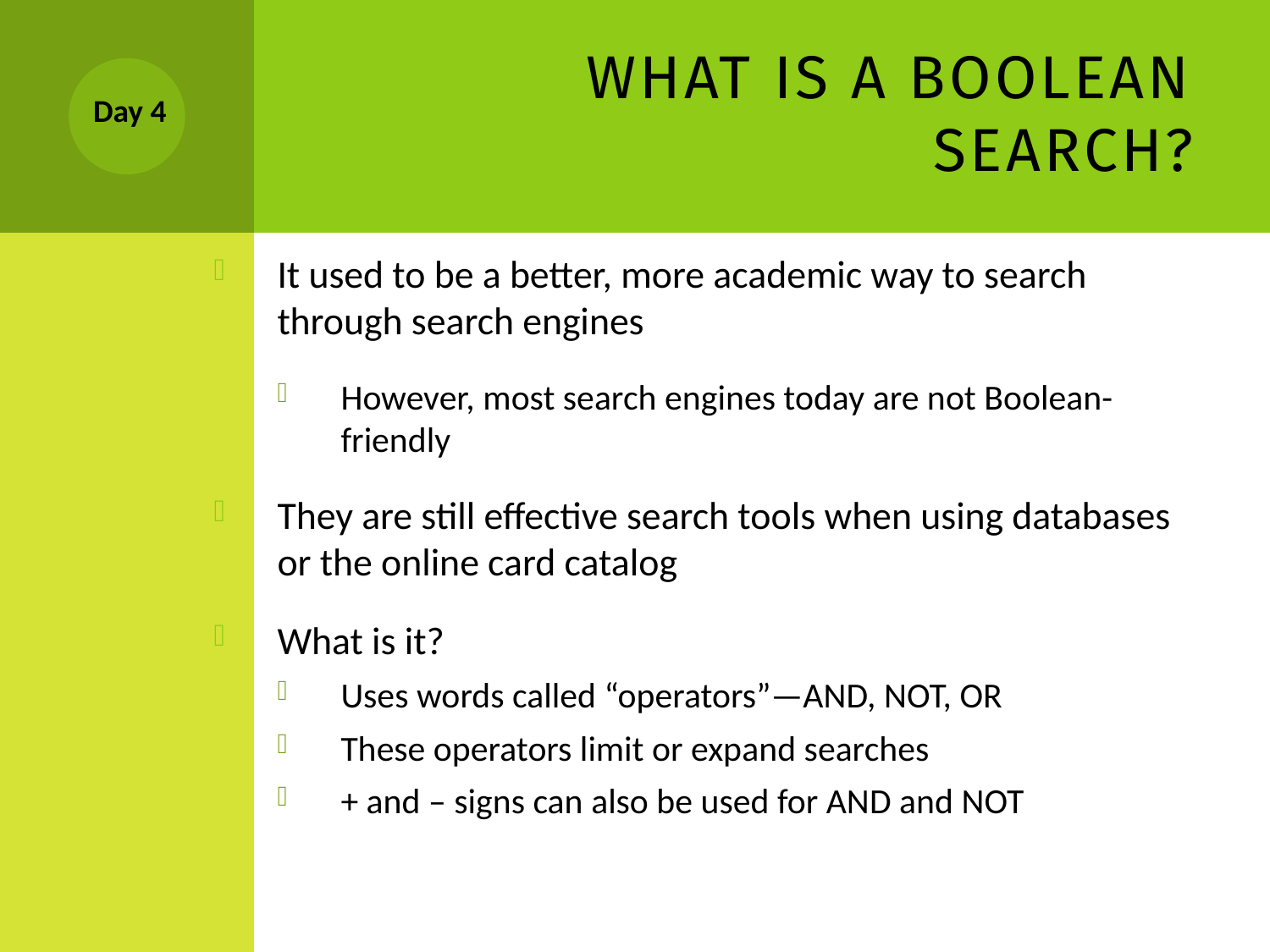

# What is a Boolean Search?
Day 4
It used to be a better, more academic way to search through search engines
However, most search engines today are not Boolean-friendly
They are still effective search tools when using databases or the online card catalog
What is it?
Uses words called “operators”—AND, NOT, OR
These operators limit or expand searches
+ and – signs can also be used for AND and NOT